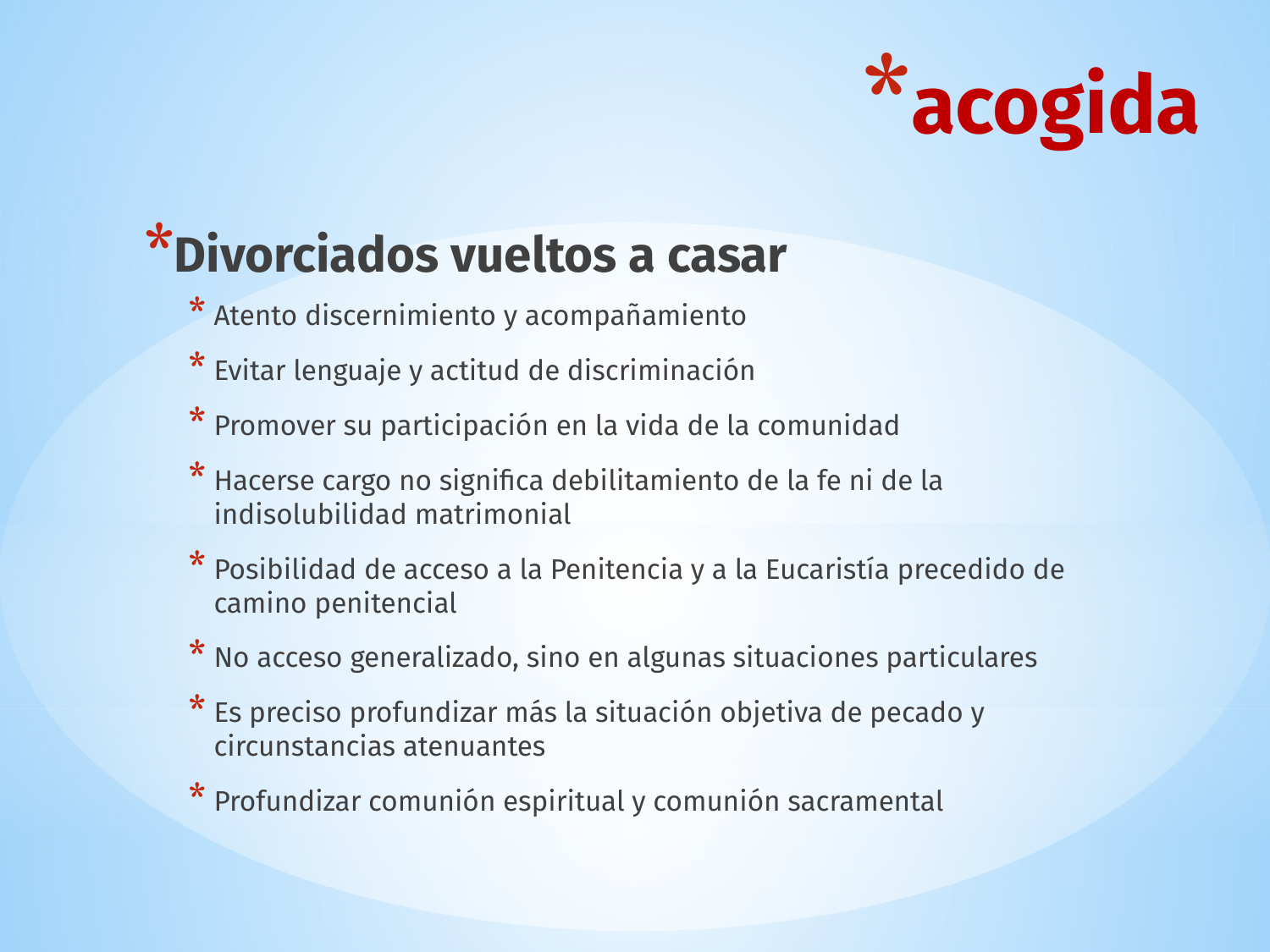

# acogida
Divorciados vueltos a casar
Atento discernimiento y acompañamiento
Evitar lenguaje y actitud de discriminación
Promover su participación en la vida de la comunidad
Hacerse cargo no significa debilitamiento de la fe ni de la indisolubilidad matrimonial
Posibilidad de acceso a la Penitencia y a la Eucaristía precedido de camino penitencial
No acceso generalizado, sino en algunas situaciones particulares
Es preciso profundizar más la situación objetiva de pecado y circunstancias atenuantes
Profundizar comunión espiritual y comunión sacramental